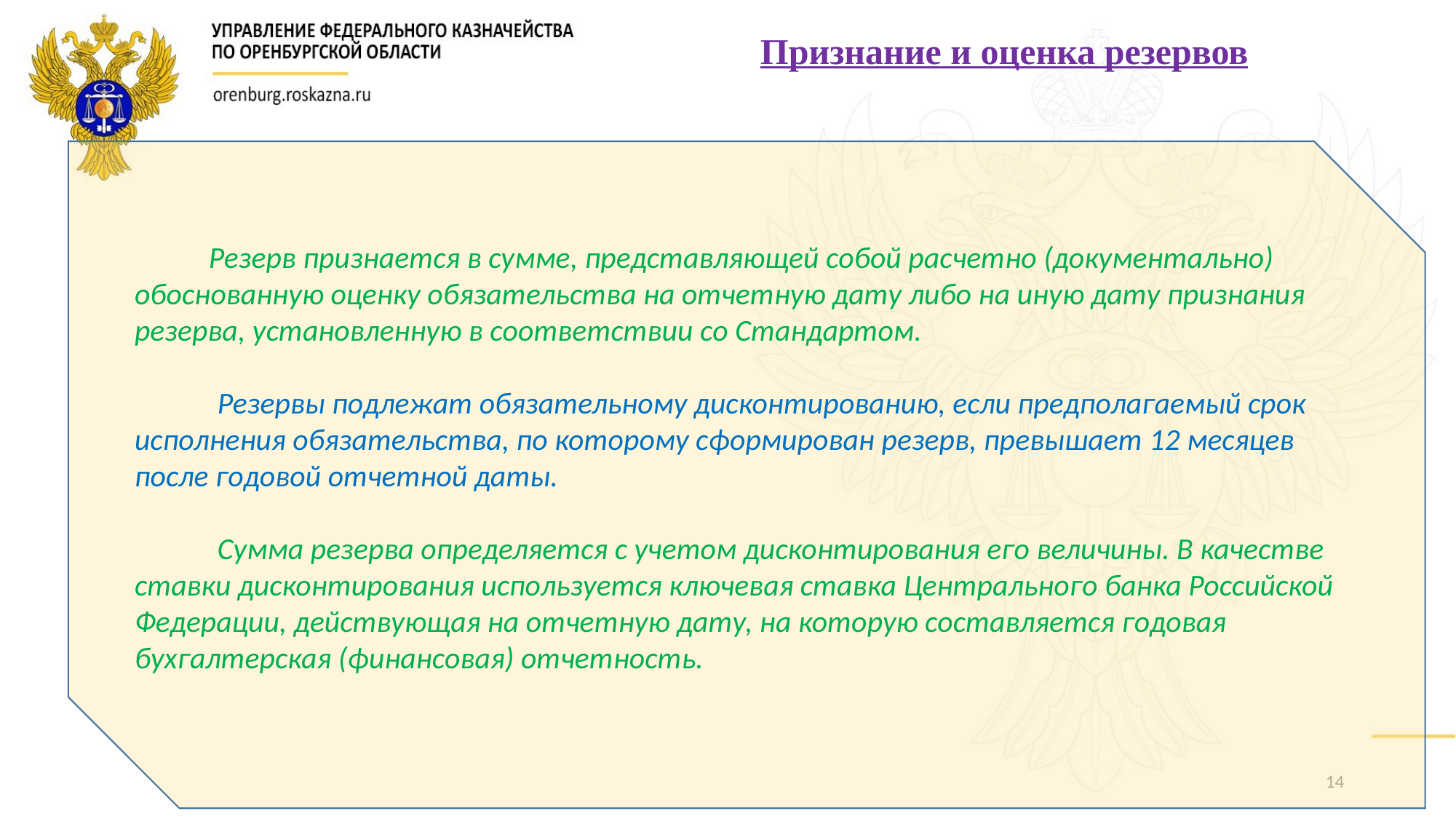

Признание и оценка резервов
            Резерв признается в сумме, представляющей собой расчетно (документально) обоснованную оценку обязательства на отчетную дату либо на иную дату признания резерва, установленную в соответствии со Стандартом.

            Резервы подлежат обязательному дисконтированию, если предполагаемый срок исполнения обязательства, по которому сформирован резерв, превышает 12 месяцев после годовой отчетной даты.

            Сумма резерва определяется с учетом дисконтирования его величины. В качестве ставки дисконтирования используется ключевая ставка Центрального банка Российской Федерации, действующая на отчетную дату, на которую составляется годовая бухгалтерская (финансовая) отчетность.

14